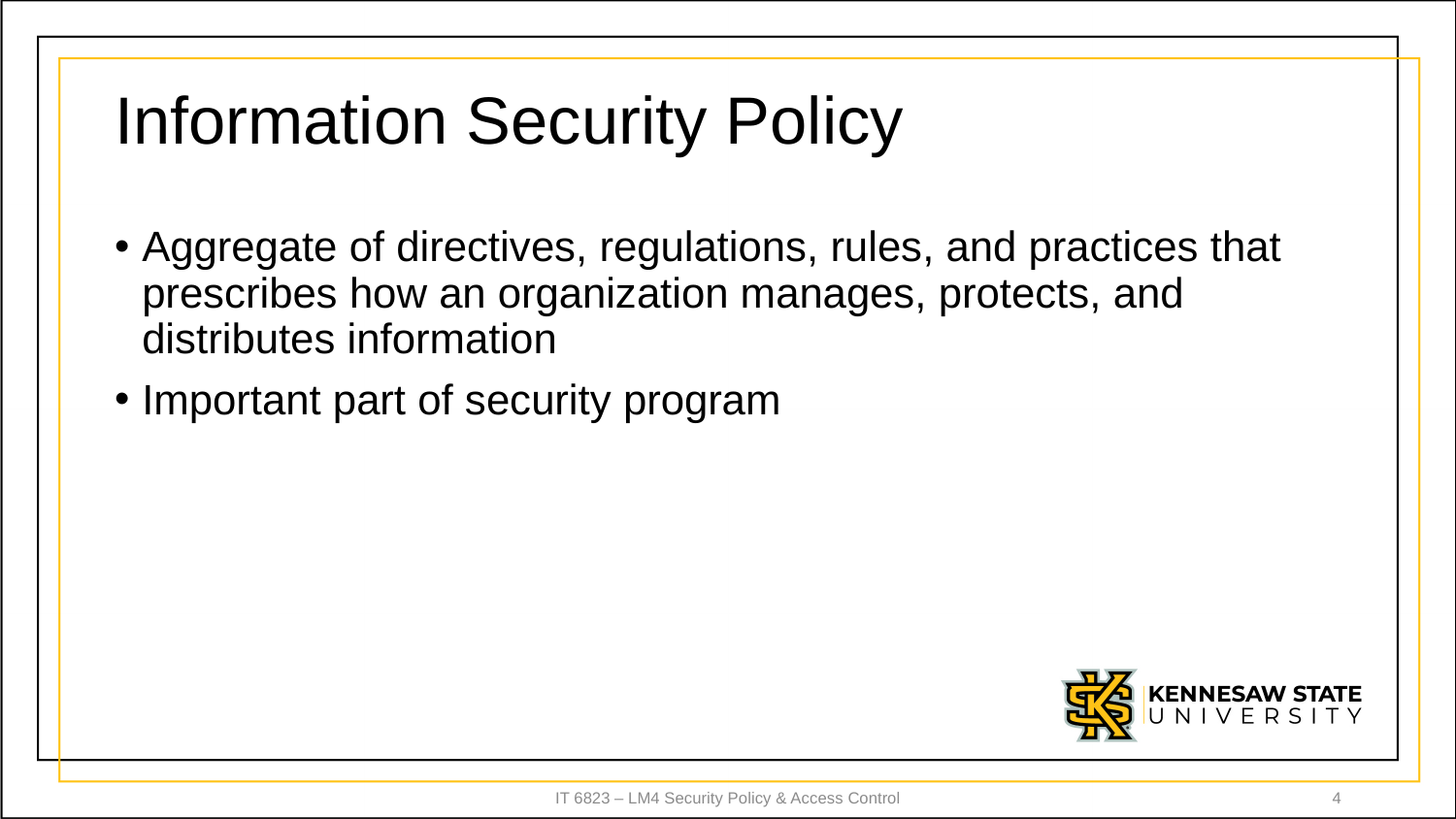

# Information Security Policy
Aggregate of directives, regulations, rules, and practices that prescribes how an organization manages, protects, and distributes information
Important part of security program
IT 6823 – LM4 Security Policy & Access Control
4